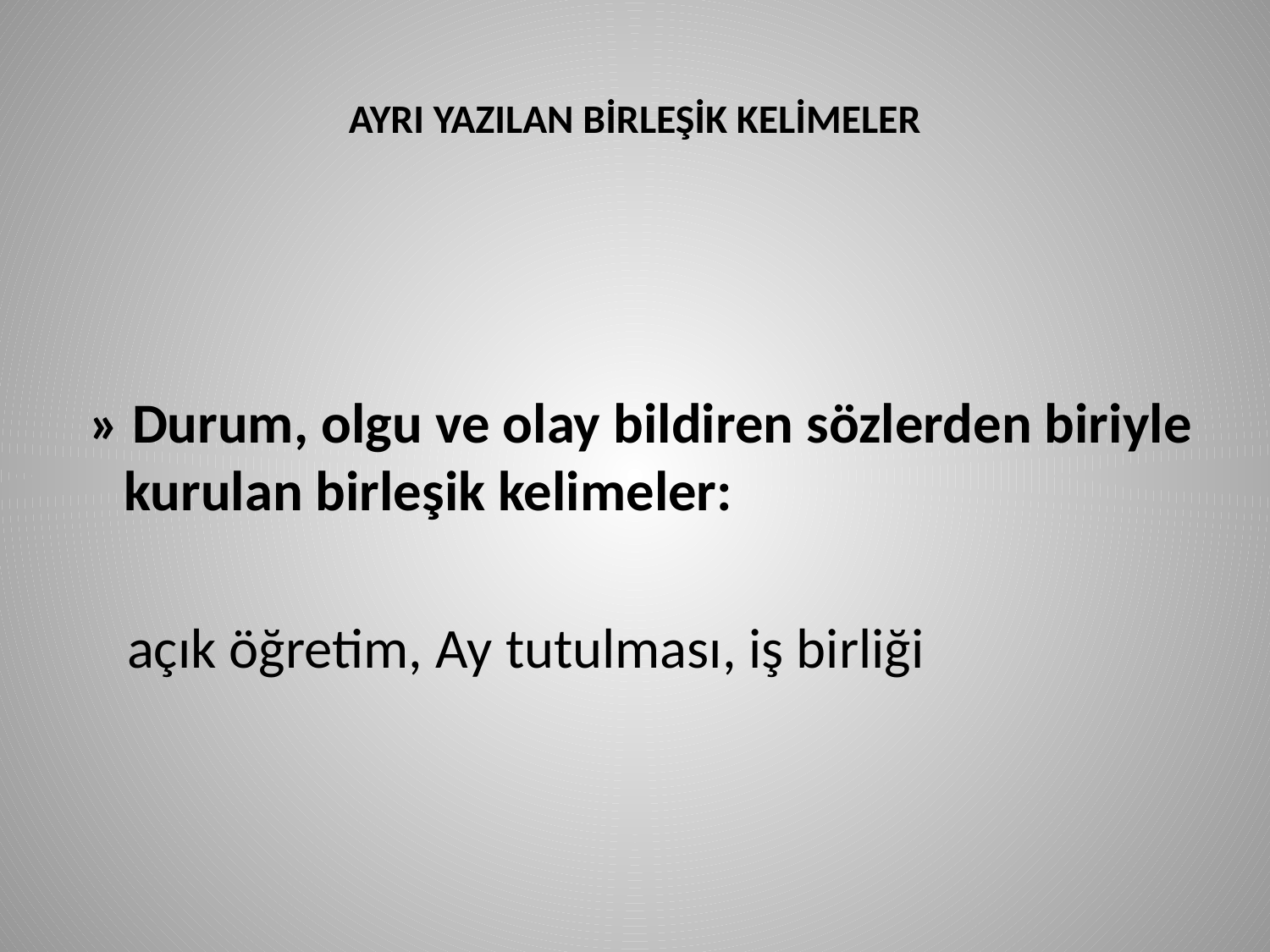

# AYRI YAZILAN BİRLEŞİK KELİMELER

 » Durum, olgu ve olay bildiren sözlerden biriyle kurulan birleşik kelimeler:

    açık öğretim, Ay tutulması, iş birliği